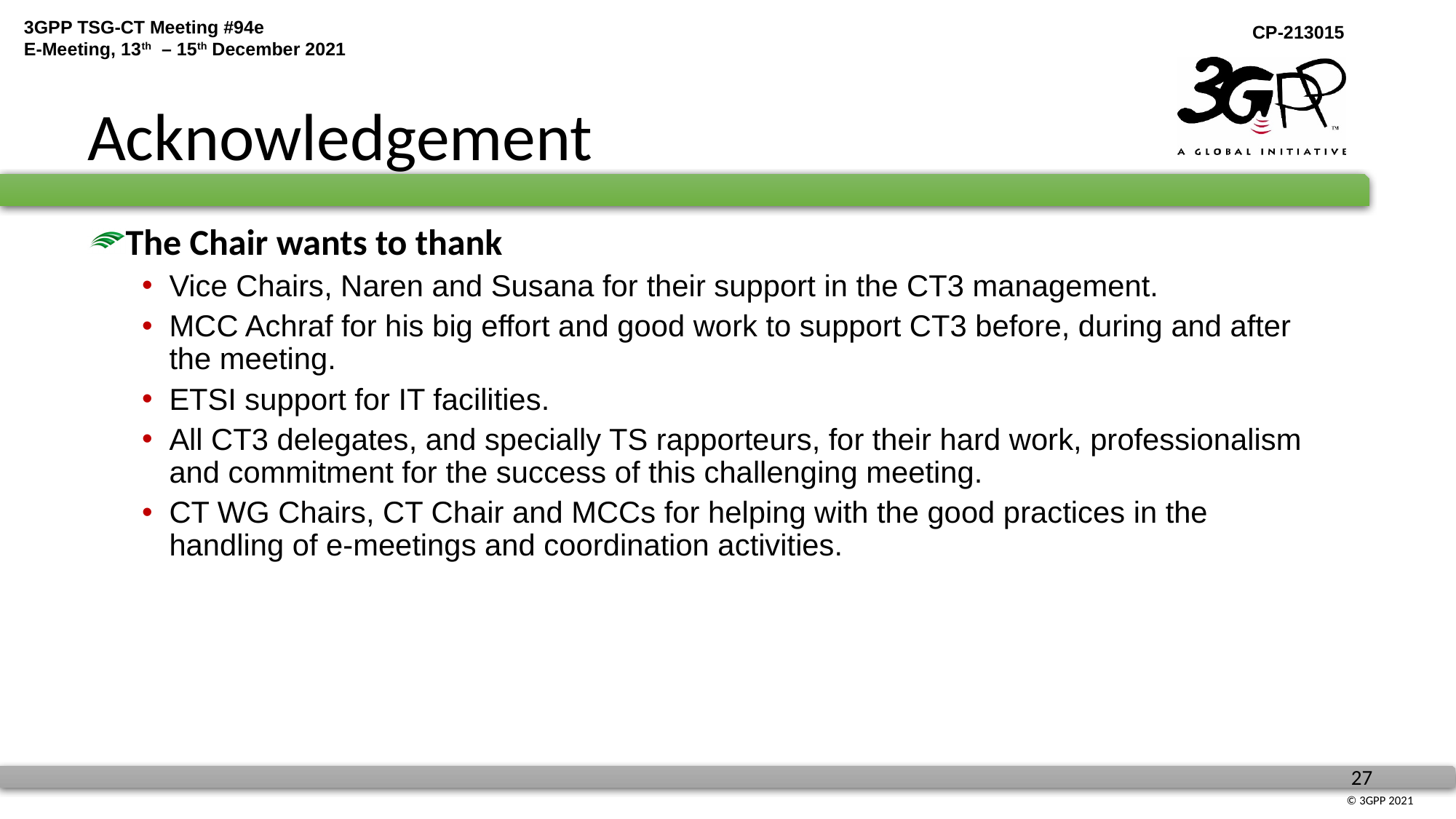

# Acknowledgement
The Chair wants to thank
Vice Chairs, Naren and Susana for their support in the CT3 management.
MCC Achraf for his big effort and good work to support CT3 before, during and after the meeting.
ETSI support for IT facilities.
All CT3 delegates, and specially TS rapporteurs, for their hard work, professionalism and commitment for the success of this challenging meeting.
CT WG Chairs, CT Chair and MCCs for helping with the good practices in the handling of e-meetings and coordination activities.